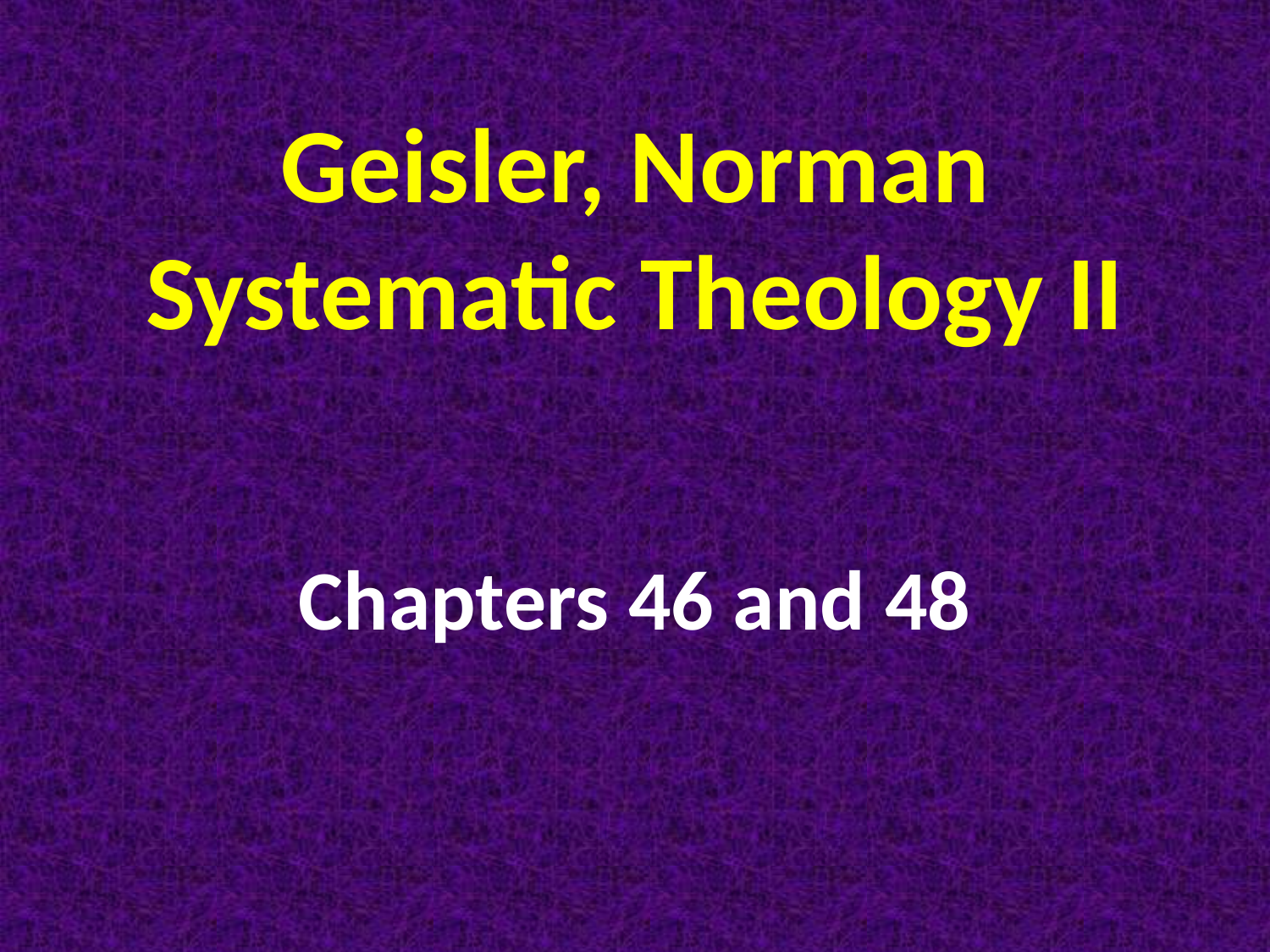

# Geisler, Norman Systematic Theology II
Chapters 46 and 48